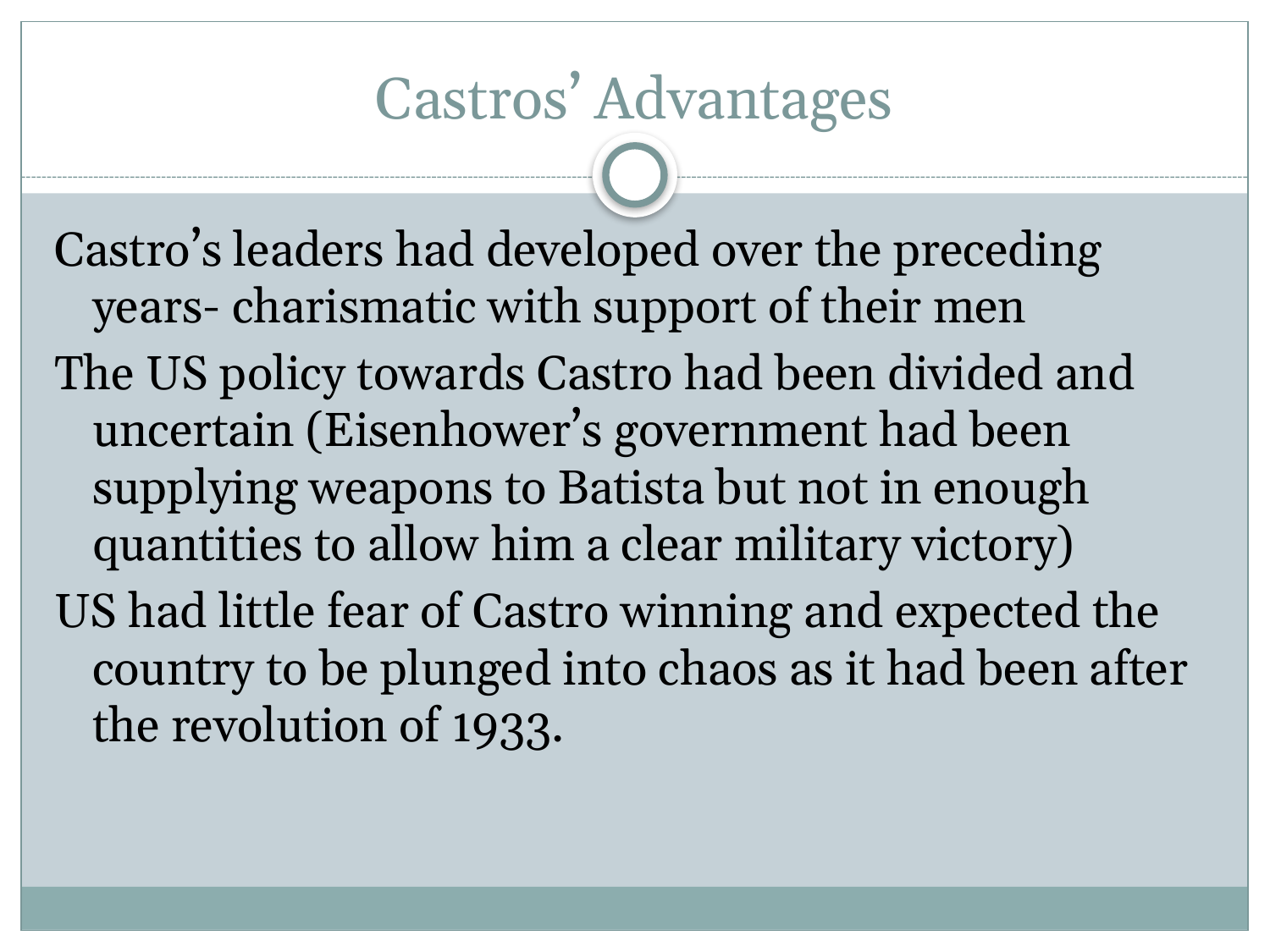

# Castros’ Advantages
Castro’s leaders had developed over the preceding years- charismatic with support of their men
The US policy towards Castro had been divided and uncertain (Eisenhower’s government had been supplying weapons to Batista but not in enough quantities to allow him a clear military victory)
US had little fear of Castro winning and expected the country to be plunged into chaos as it had been after the revolution of 1933.